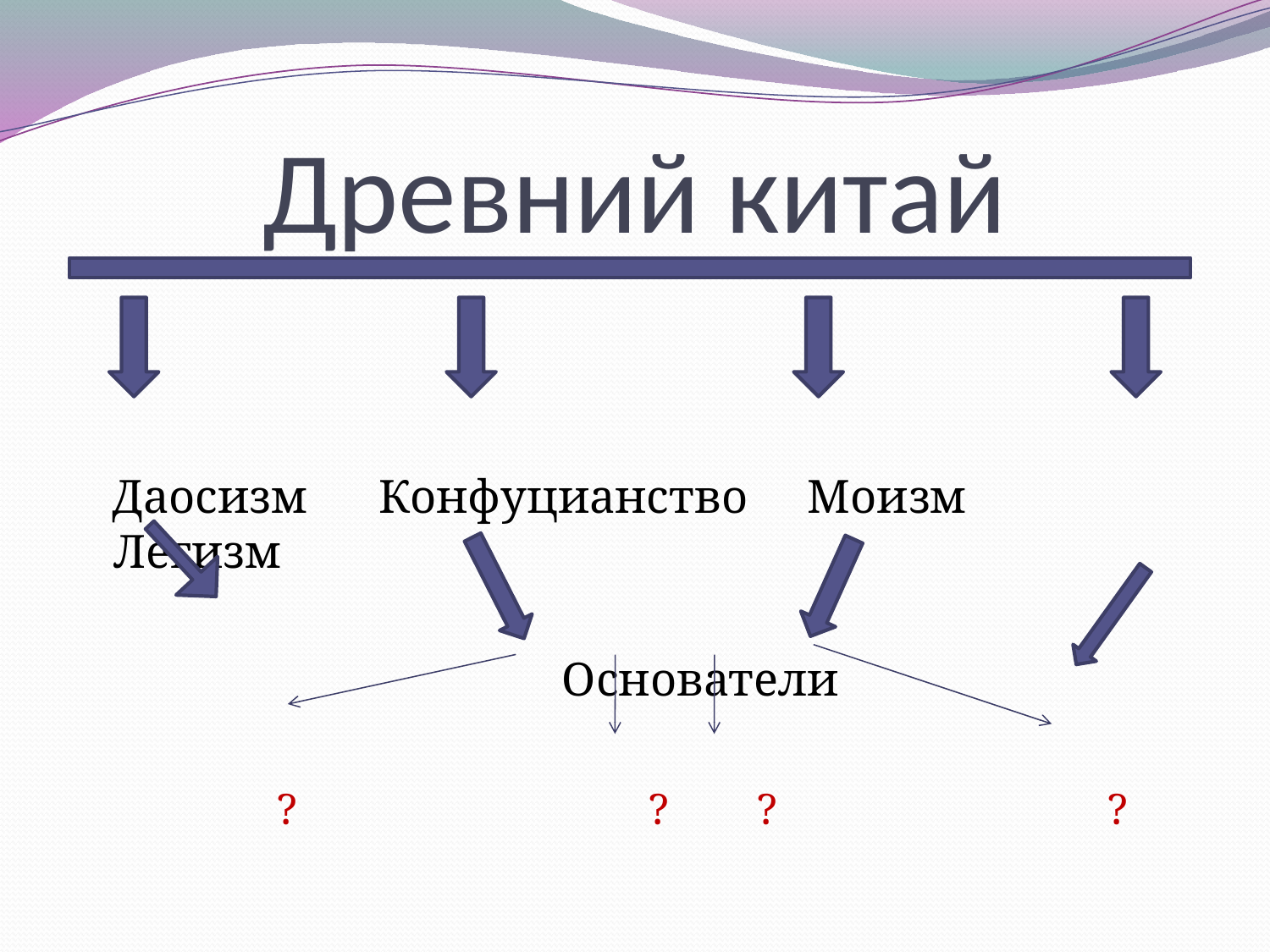

# Древний китай

   Даосизм      Конфуцианство     Моизм          Легизм

                                         Основатели

                 ?                                ?        ?                              ?